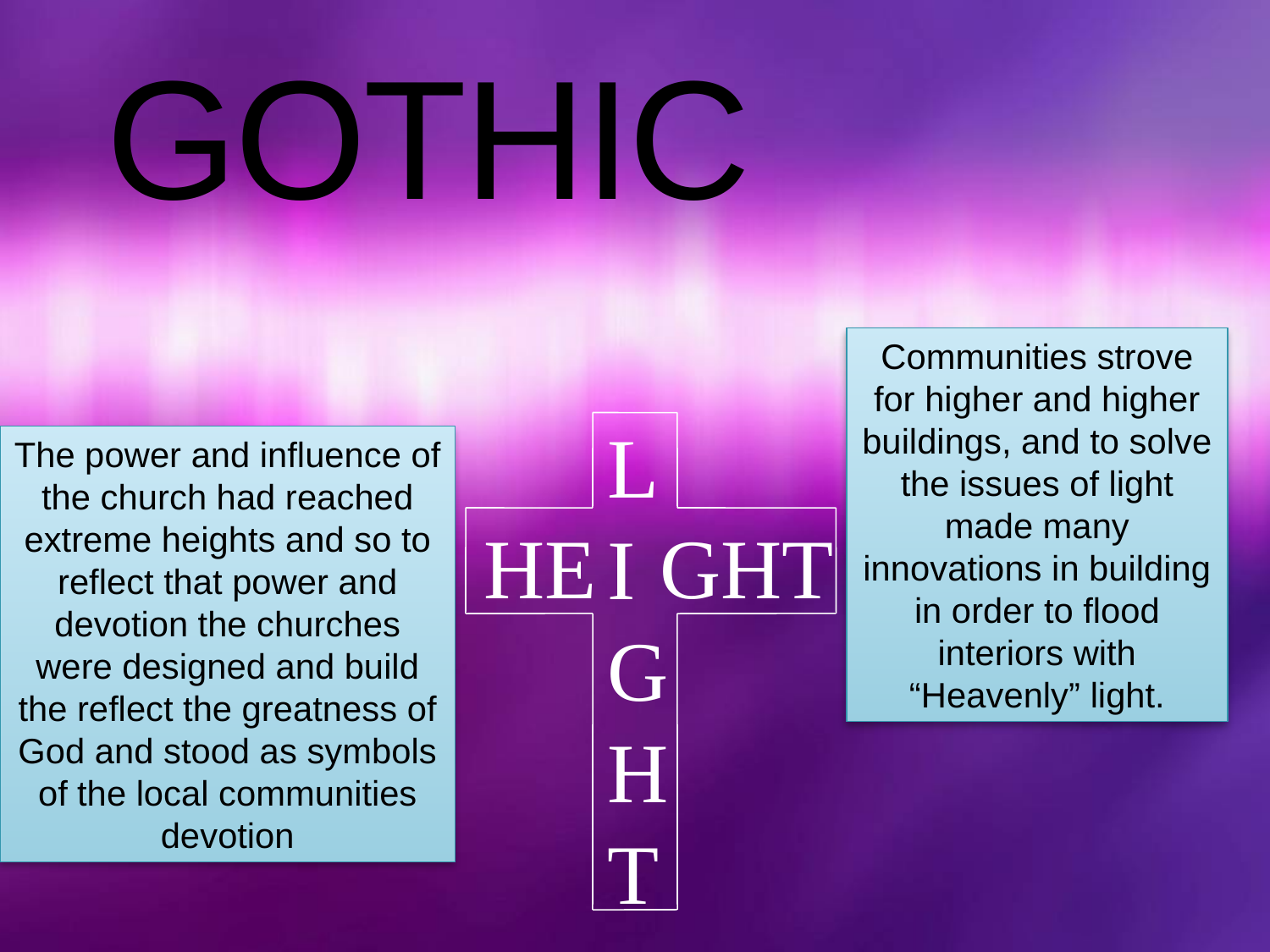

# GOTHIC
Communities strove for higher and higher buildings, and to solve the issues of light made many innovations in building in order to flood interiors with “Heavenly” light.
L IGHT

The power and influence of the church had reached extreme heights and so to reflect that power and devotion the churches were designed and build the reflect the greatness of God and stood as symbols of the local communities devotion

HE   GHT